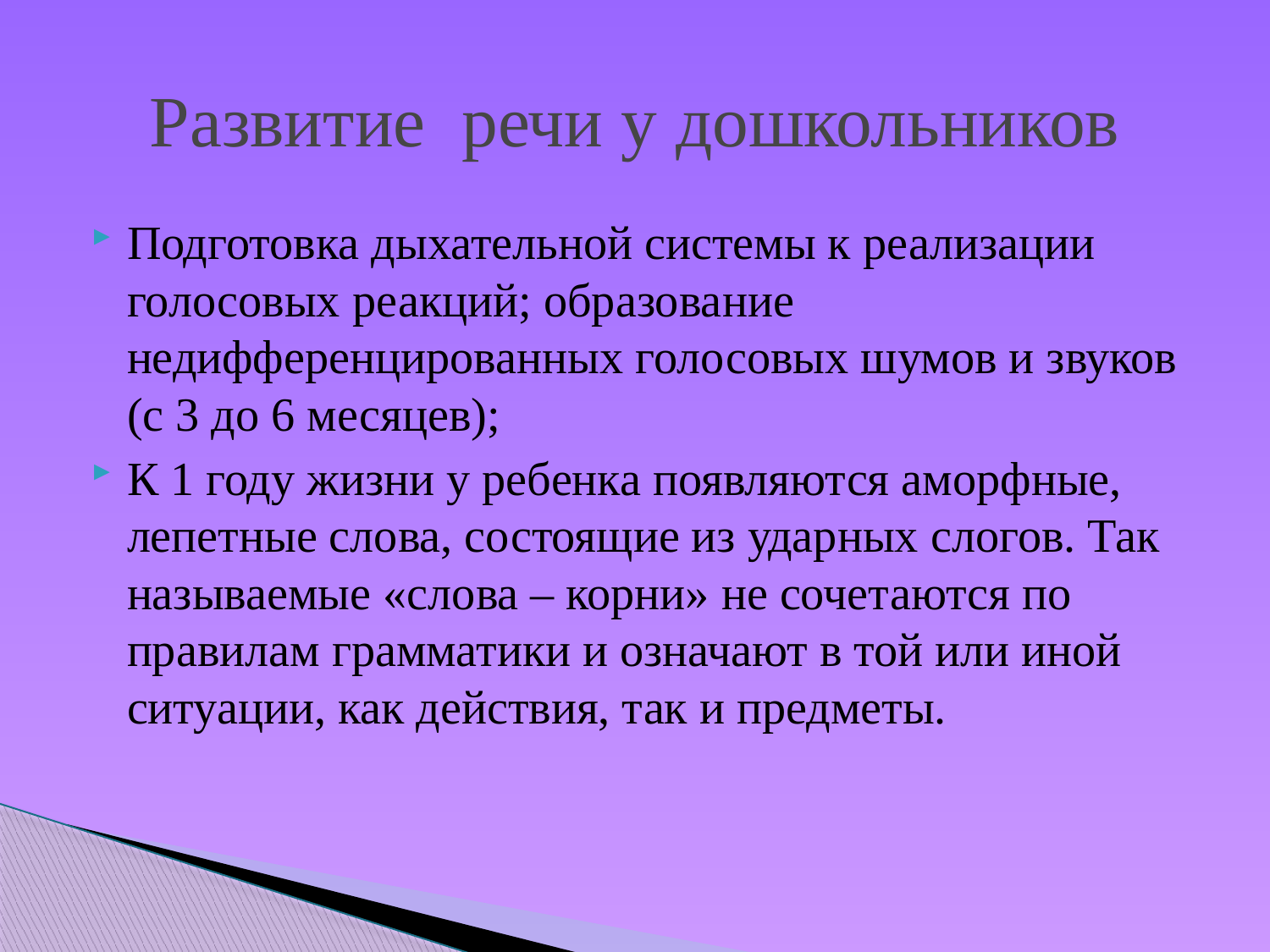

# Развитие  речи у дошкольников
Подготовка дыхательной системы к реализации голосовых реакций; образование недифференцированных голосовых шумов и звуков (с 3 до 6 месяцев);
К 1 году жизни у ребенка появляются аморфные, лепетные слова, состоящие из ударных слогов. Так называемые «слова – корни» не сочетаются по правилам грамматики и означают в той или иной ситуации, как действия, так и предметы.